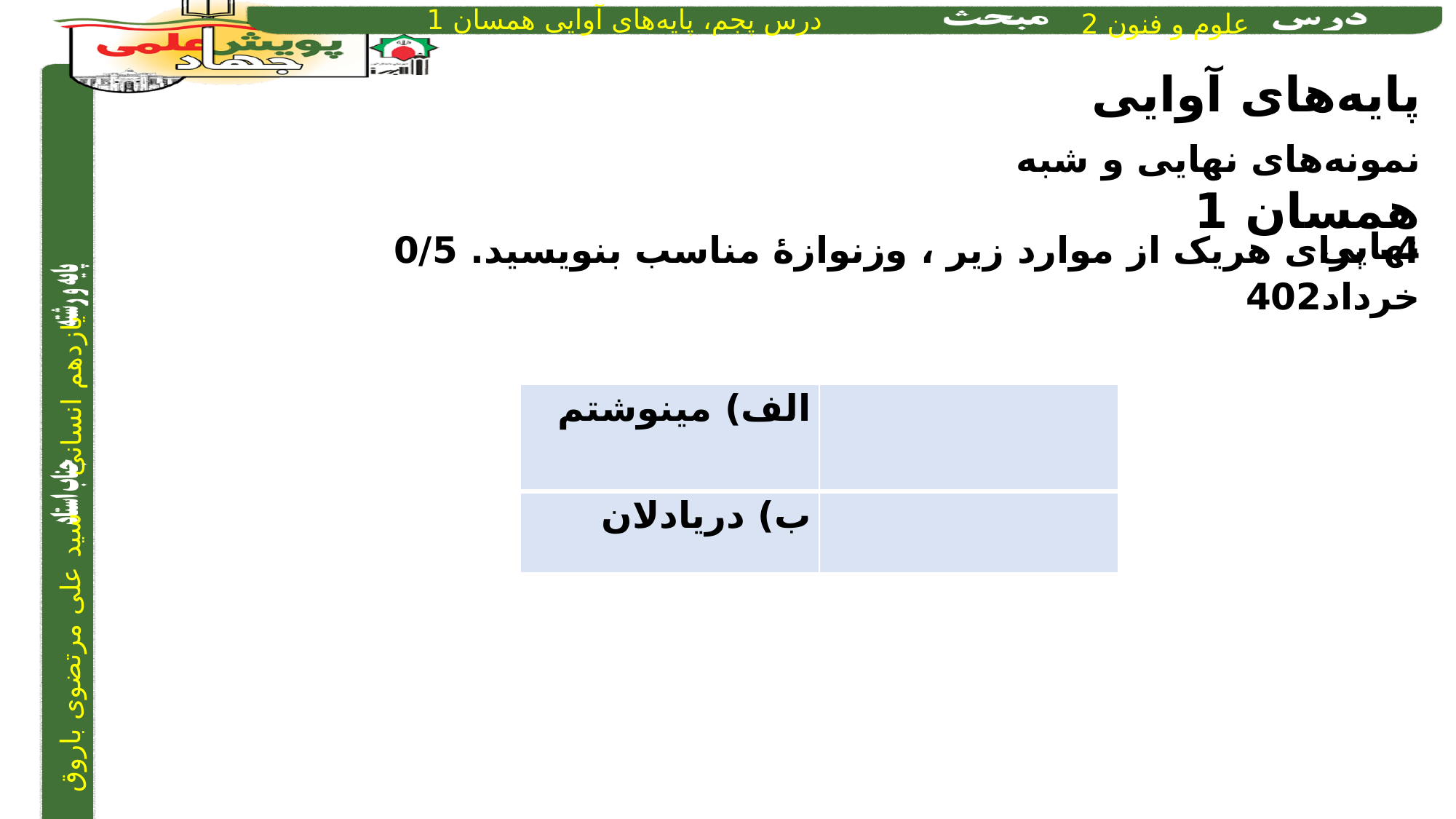

پایه‌های آوایی همسان 1
نمونه‌های نهایی و شبه نهایی
4- برای هریک از موارد زیر ، وز­ن­وازۀ مناسب بنویسید. 0/5		           خرداد402

| الف) می­نوشتم |  |
| --- | --- |
| ب) دریادلان |  |